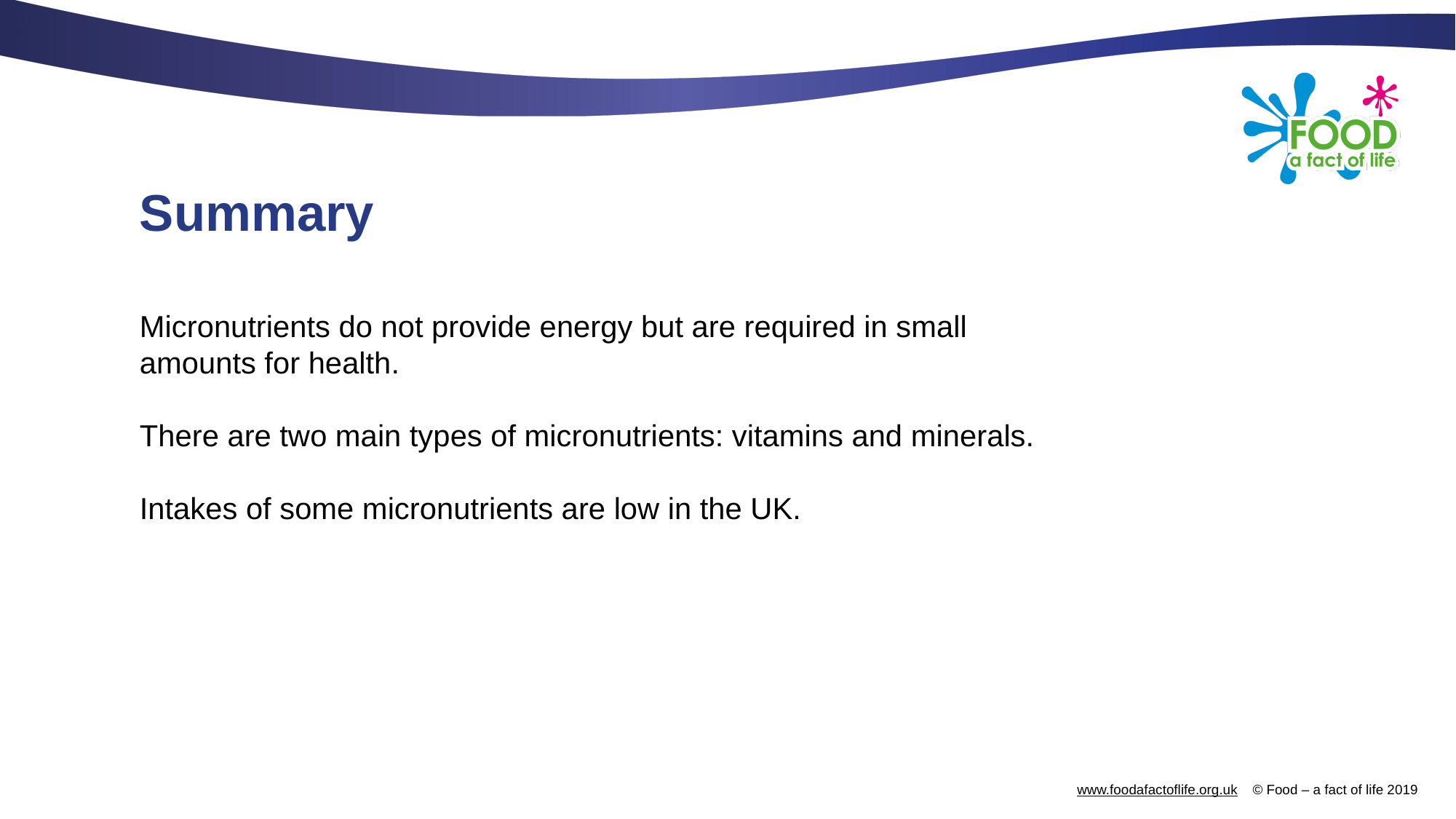

# Summary
Micronutrients do not provide energy but are required in small amounts for health.

There are two main types of micronutrients: vitamins and minerals.

Intakes of some micronutrients are low in the UK.